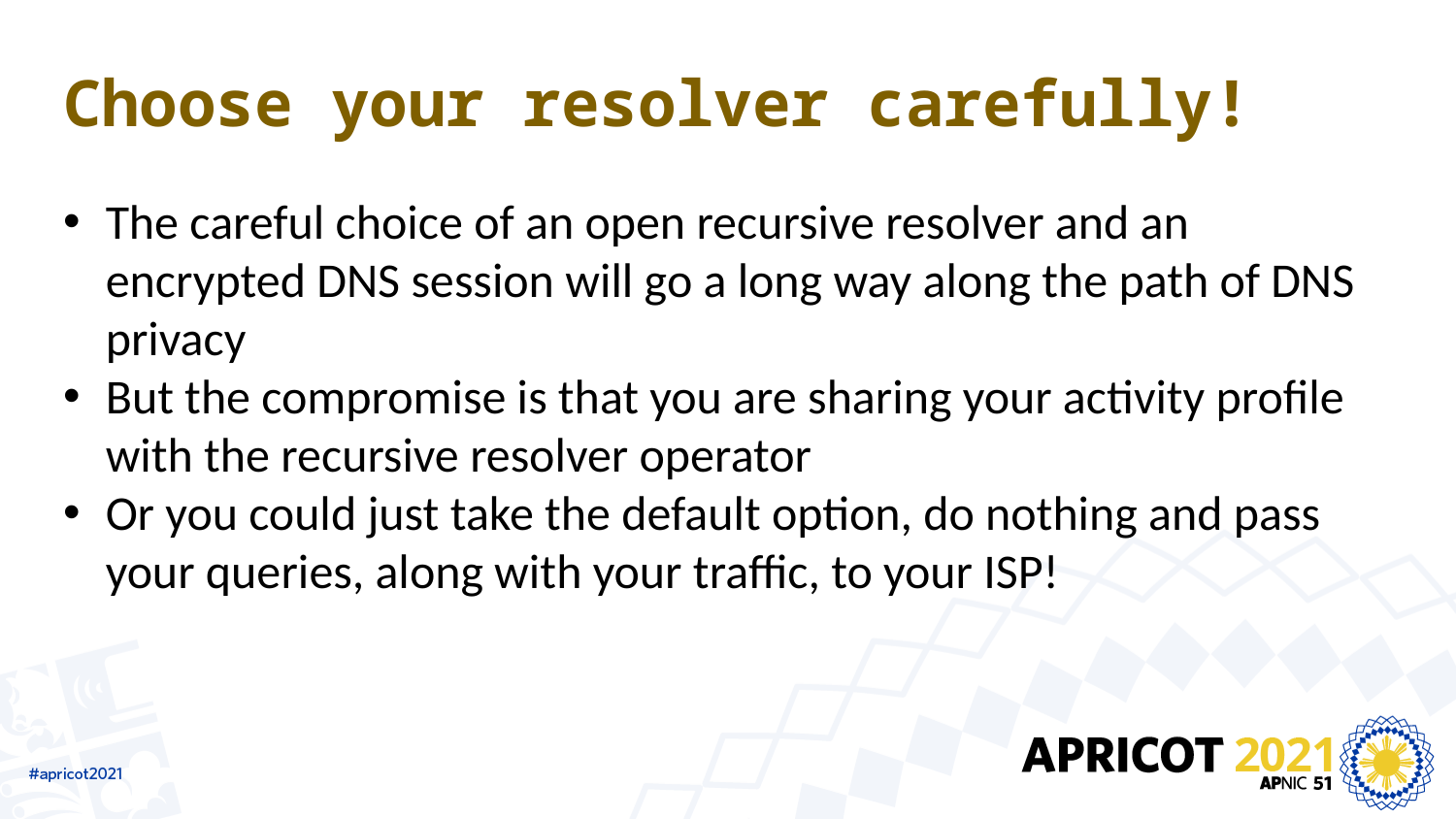

# Choose your resolver carefully!
The careful choice of an open recursive resolver and an encrypted DNS session will go a long way along the path of DNS privacy
But the compromise is that you are sharing your activity profile with the recursive resolver operator
Or you could just take the default option, do nothing and pass your queries, along with your traffic, to your ISP!